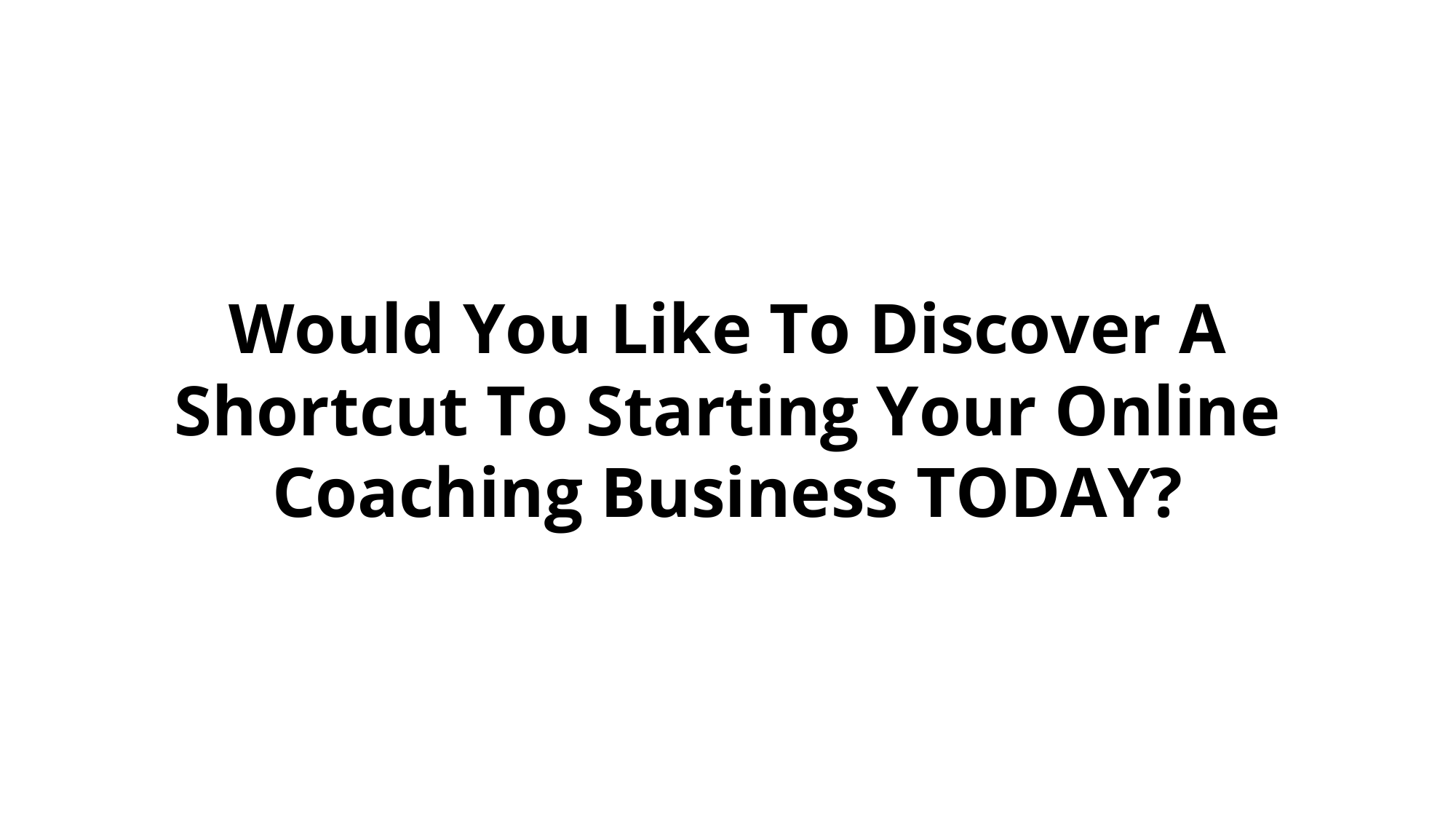

Would You Like To Discover A Shortcut To Starting Your Online Coaching Business TODAY?